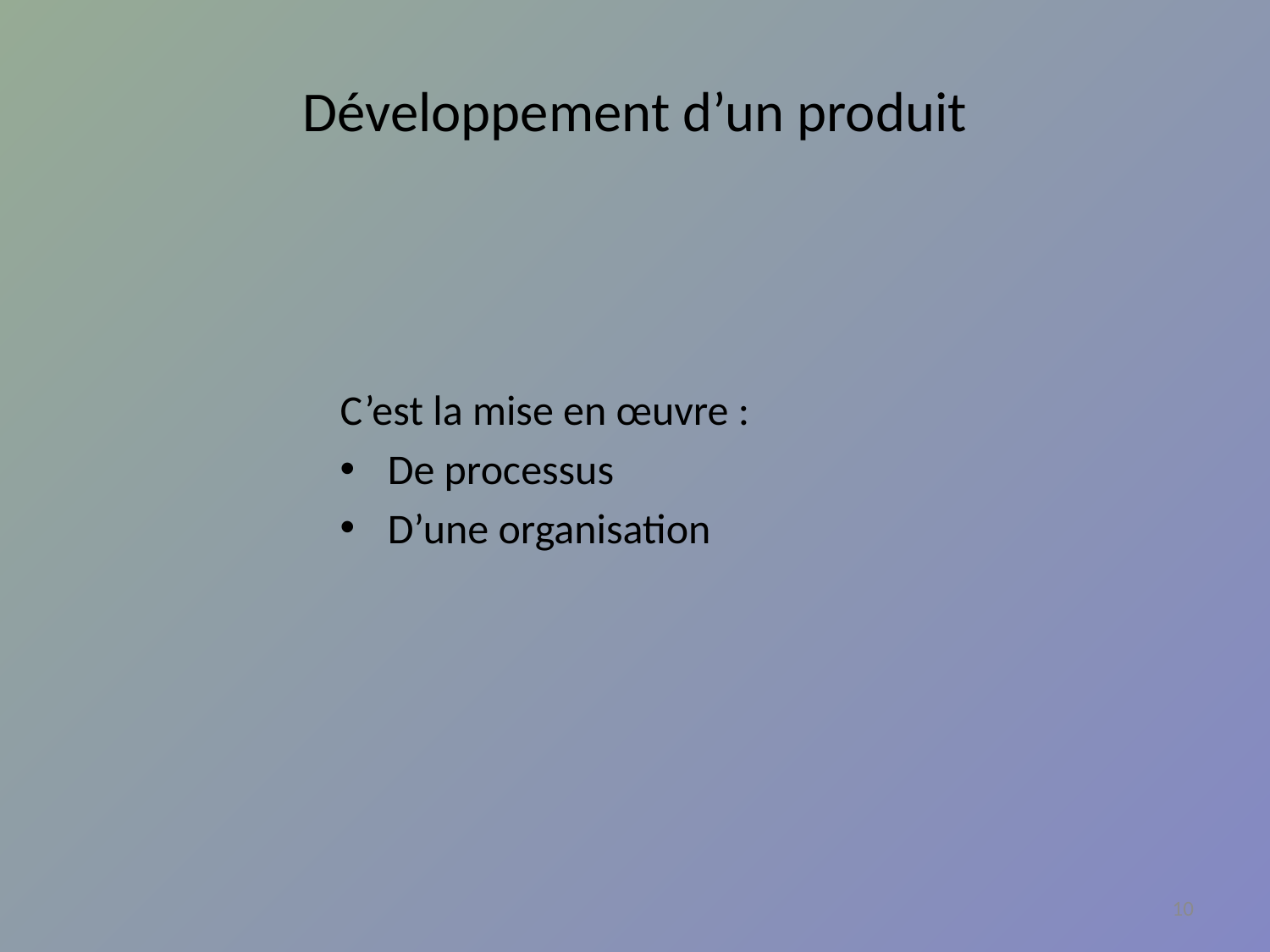

# Développement d’un produit
C’est la mise en œuvre :
De processus
D’une organisation
10